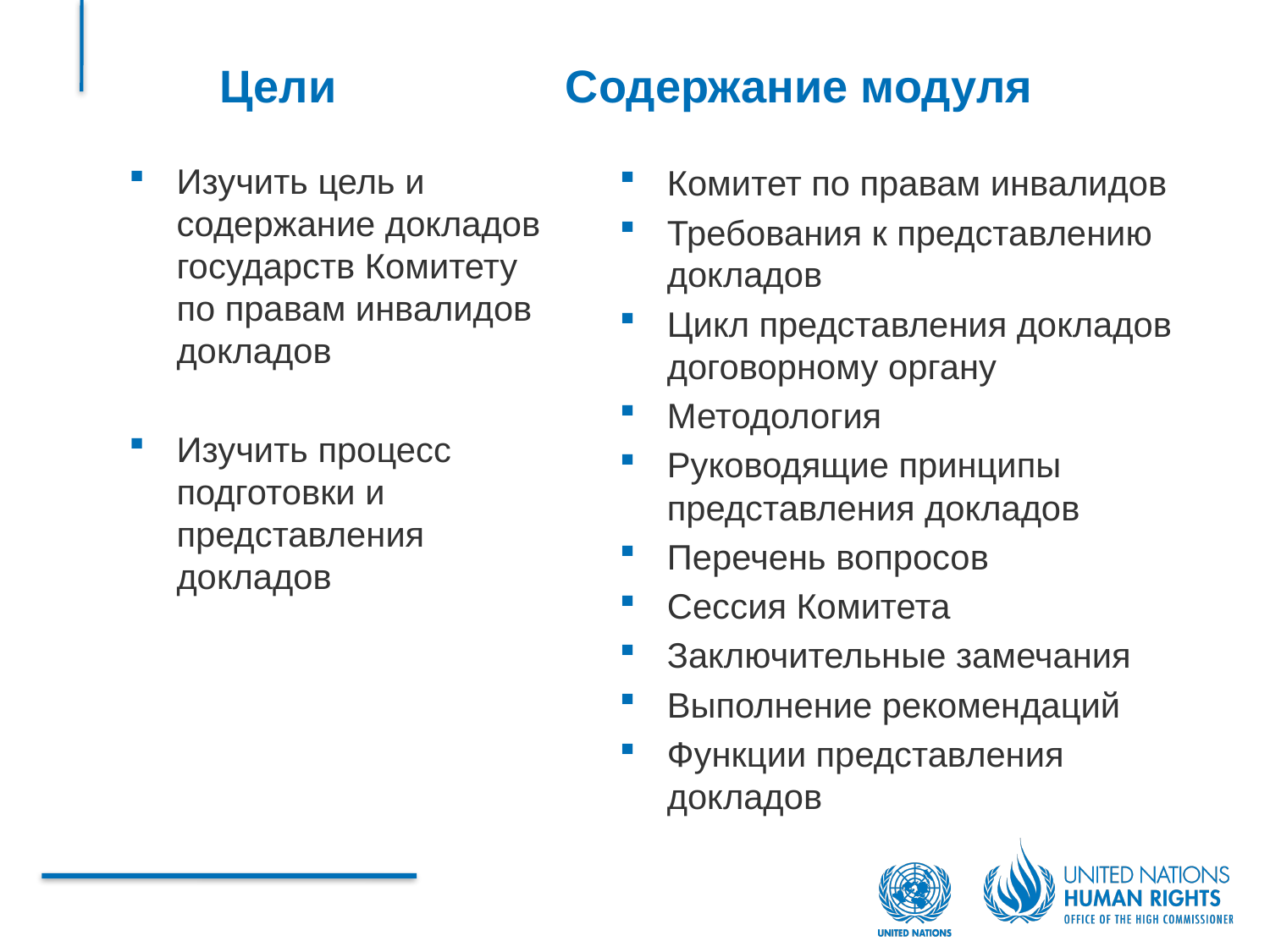

Цели
Содержание модуля
Изучить цель и содержание докладов государств Комитету по правам инвалидов докладов

Изучить процесс подготовки и представления докладов

Комитет по правам инвалидов
Требования к представлению докладов
Цикл представления докладов договорному органу
Методология
Руководящие принципы представления докладов
Перечень вопросов
Сессия Комитета
Заключительные замечания
Выполнение рекомендаций
Функции представления докладов